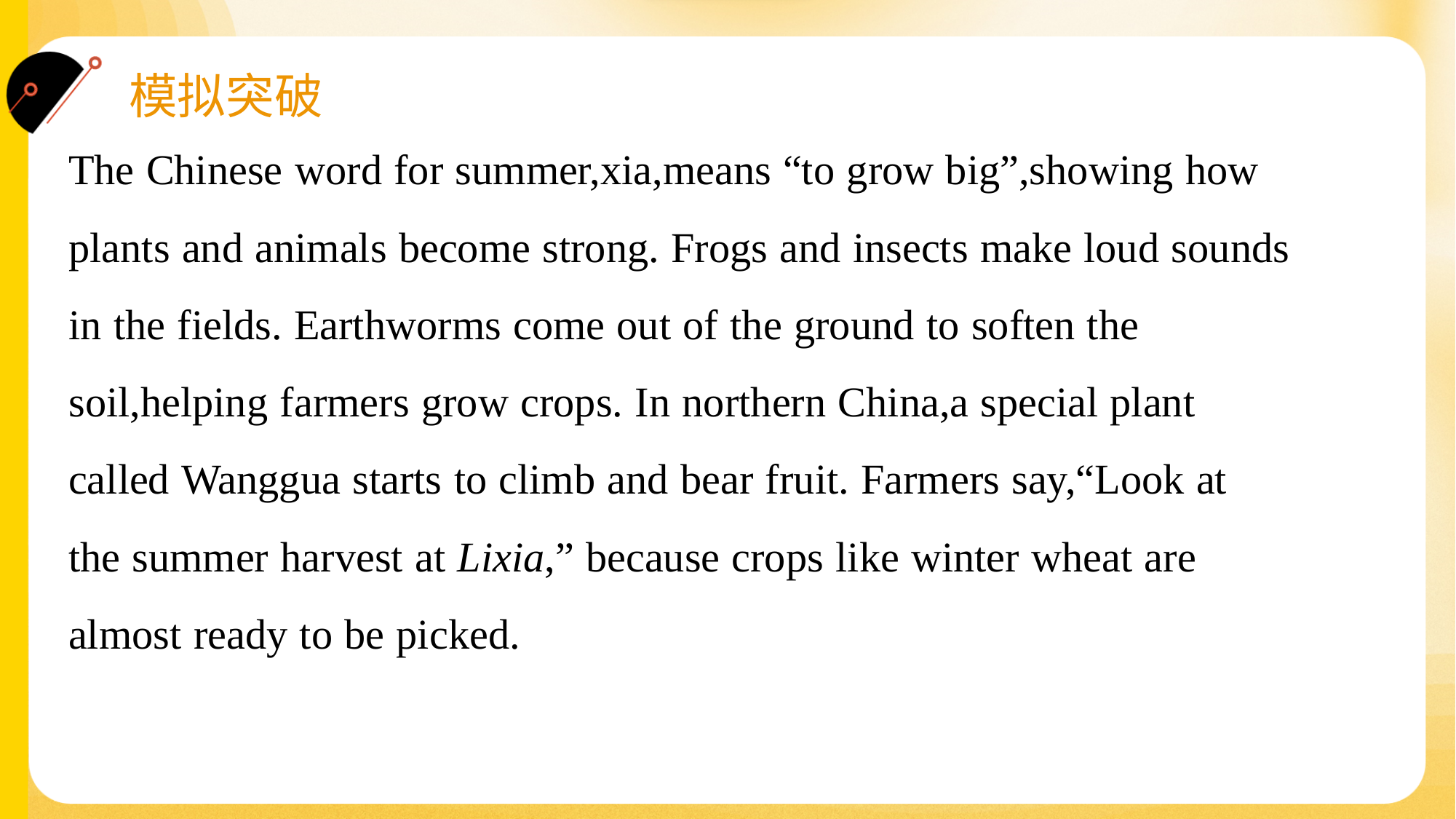

The Chinese word for summer,xia,means “to grow big”,showing how
plants and animals become strong. Frogs and insects make loud sounds
in the fields. Earthworms come out of the ground to soften the
soil,helping farmers grow crops. In northern China,a special plant
called Wanggua starts to climb and bear fruit. Farmers say,“Look at
the summer harvest at Lixia,” because crops like winter wheat are
almost ready to be picked.